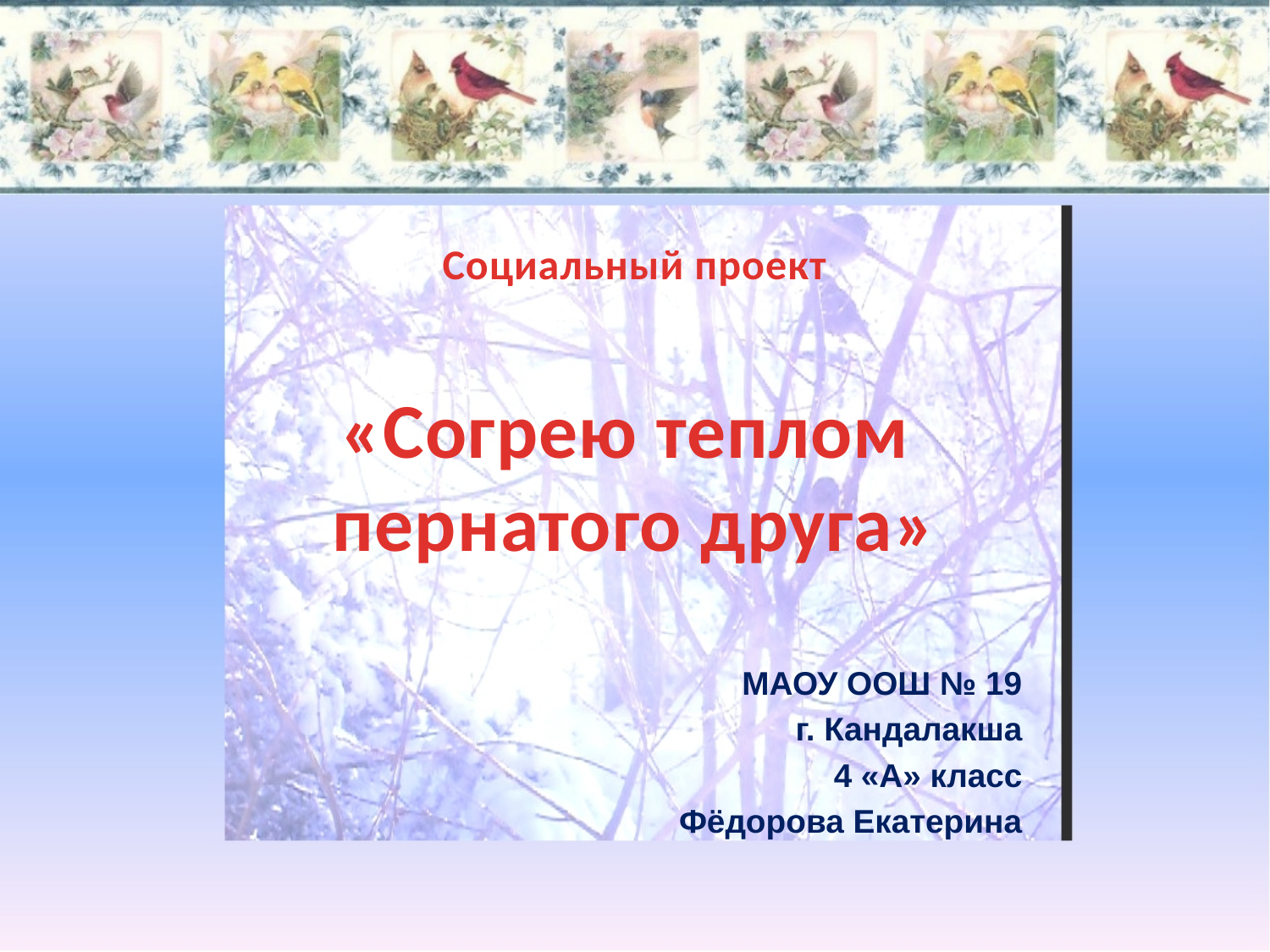

# Социальный проект «Согрею теплом пернатого друга»

МАОУ ООШ № 19
г. Кандалакша
4 «А» класс
Фёдорова Екатерина